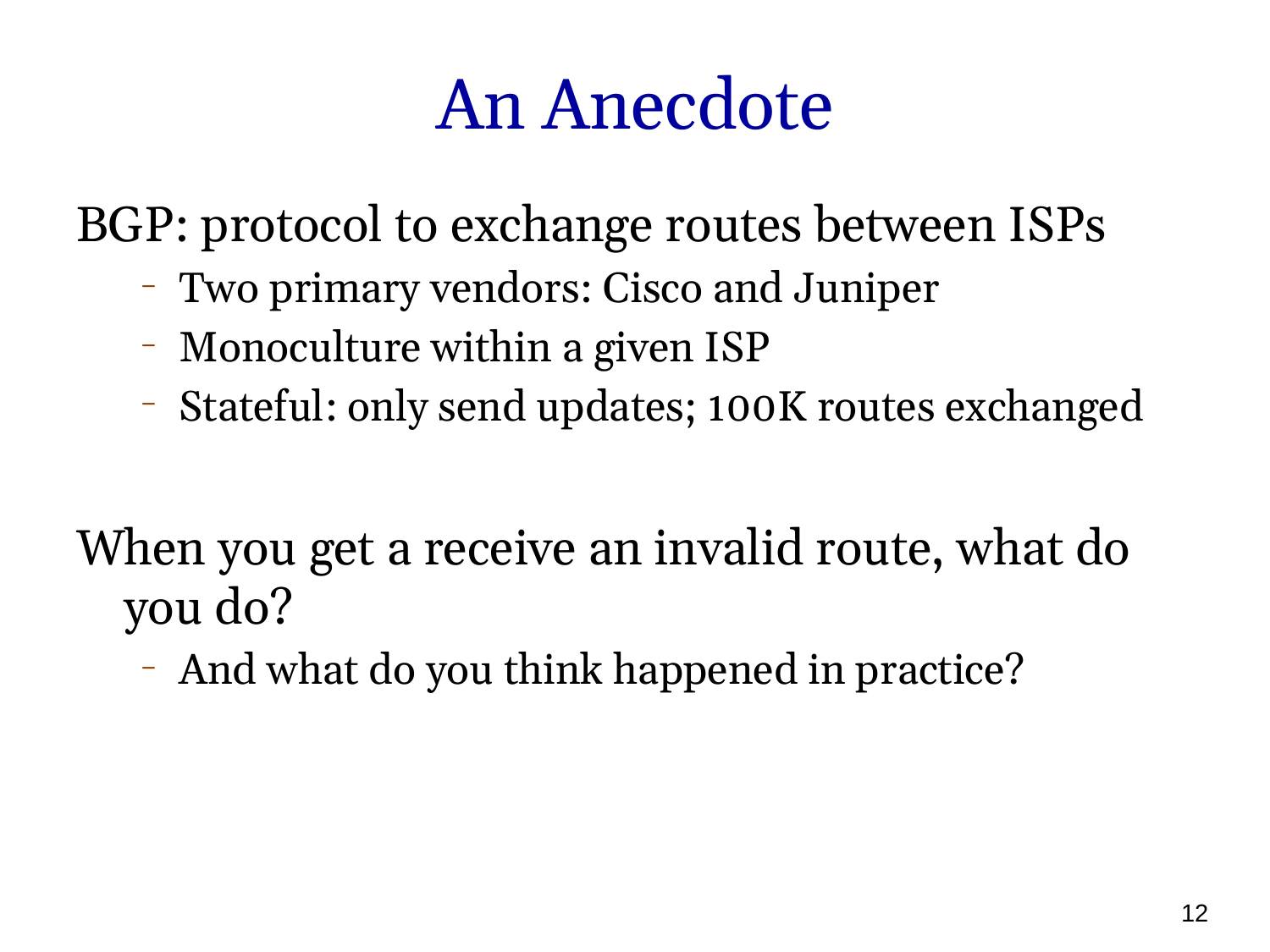

# An Anecdote
BGP: protocol to exchange routes between ISPs
Two primary vendors: Cisco and Juniper
Monoculture within a given ISP
Stateful: only send updates; 100K routes exchanged

When you get a receive an invalid route, what do you do?
And what do you think happened in practice?

12